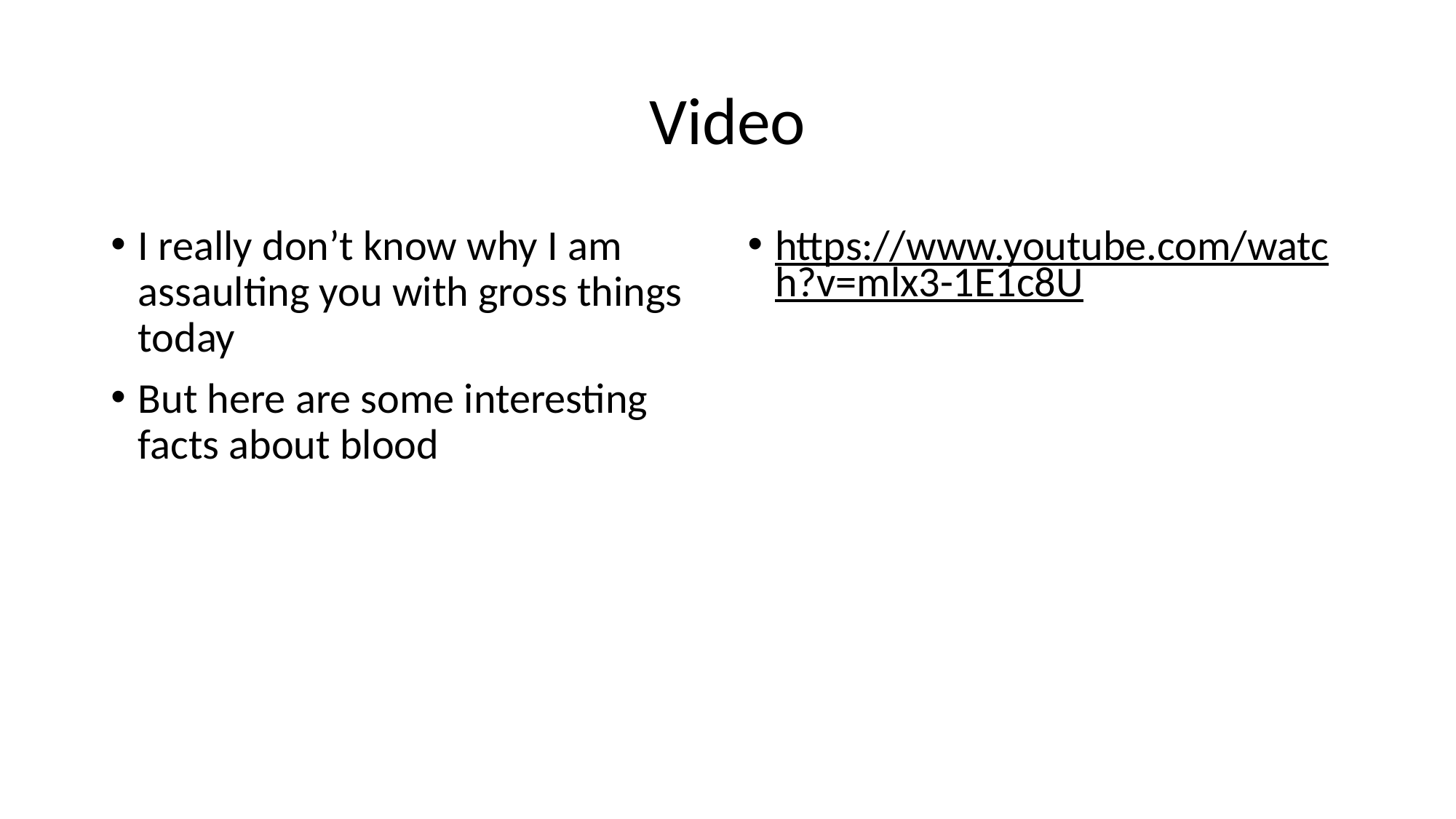

# Video
I really don’t know why I am assaulting you with gross things today
But here are some interesting facts about blood
https://www.youtube.com/watch?v=mlx3-1E1c8U